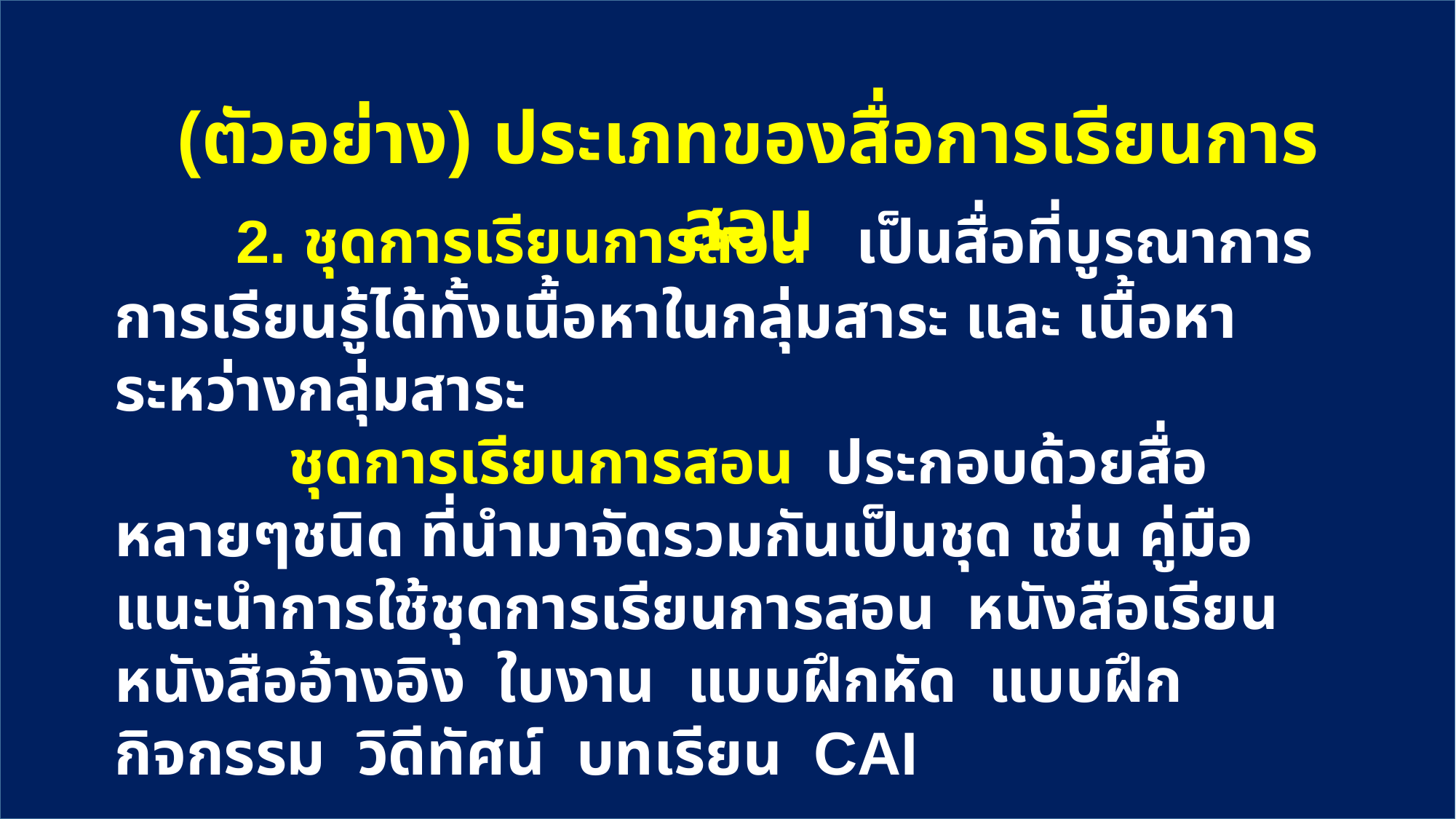

(ตัวอย่าง) ประเภทของสื่อการเรียนการสอน
      2. ชุดการเรียนการสอน   เป็นสื่อที่บูรณาการการเรียนรู้ได้ทั้งเนื้อหาในกลุ่มสาระ และ เนื้อหาระหว่างกลุ่มสาระ
           ชุดการเรียนการสอน  ประกอบด้วยสื่อหลายๆชนิด ที่นำมาจัดรวมกันเป็นชุด เช่น คู่มือแนะนำการใช้ชุดการเรียนการสอน  หนังสือเรียน  หนังสืออ้างอิง  ใบงาน  แบบฝึกหัด  แบบฝึกกิจกรรม  วิดีทัศน์  บทเรียน  CAI